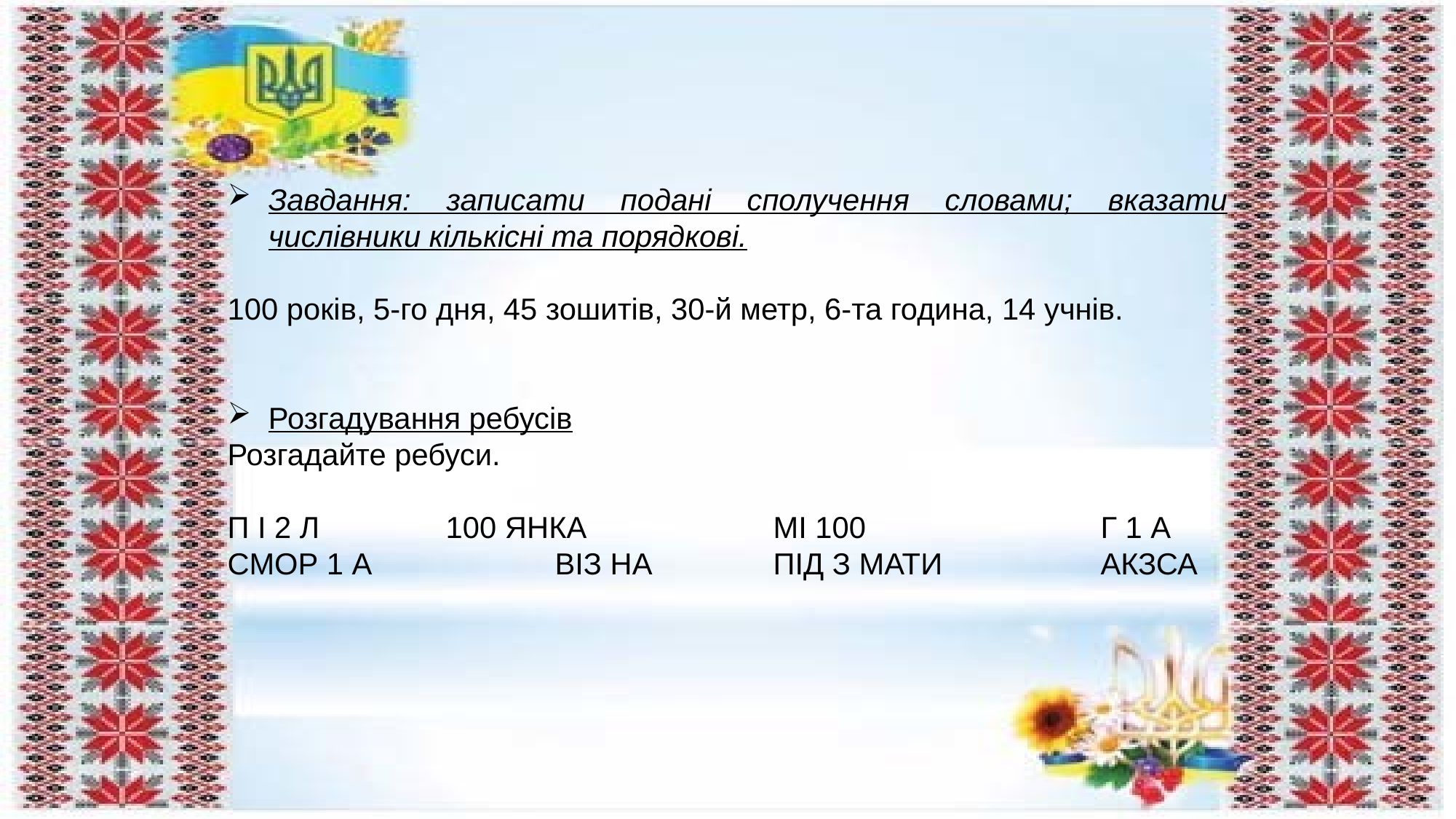

Завдання: записати подані сполучення словами; вказати числівники кількісні та порядкові.

100 років, 5-го дня, 45 зошитів, 30-й метр, 6-та година, 14 учнів.

Розгадування ребусів
Розгадайте ребуси.

П І 2 Л		100 ЯНКА		МІ 100			Г 1 А
СМОР 1 А		ВІЗ НА		ПІД З МАТИ		АКЗСА